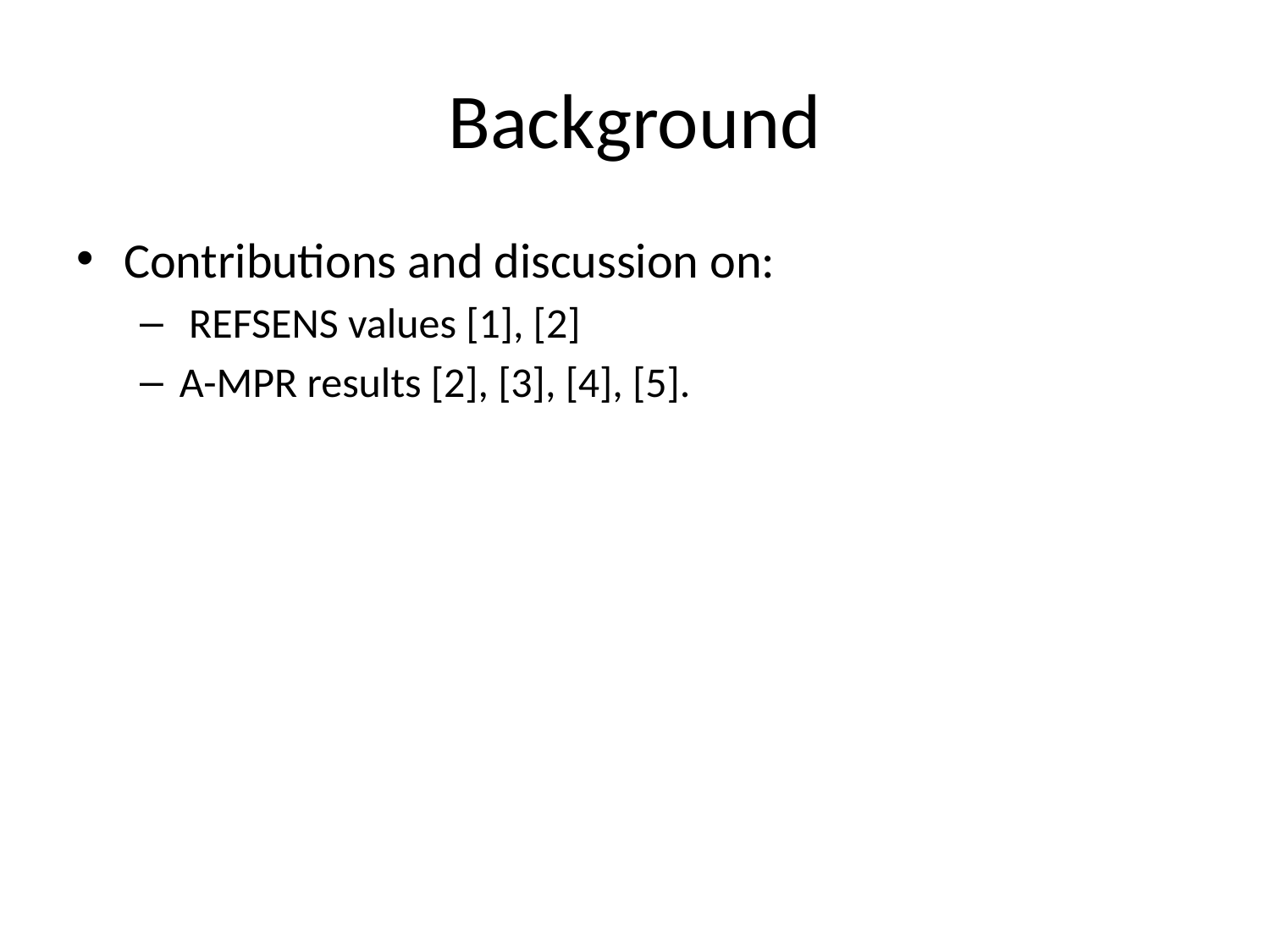

# Background
Contributions and discussion on:
 REFSENS values [1], [2]
A-MPR results [2], [3], [4], [5].